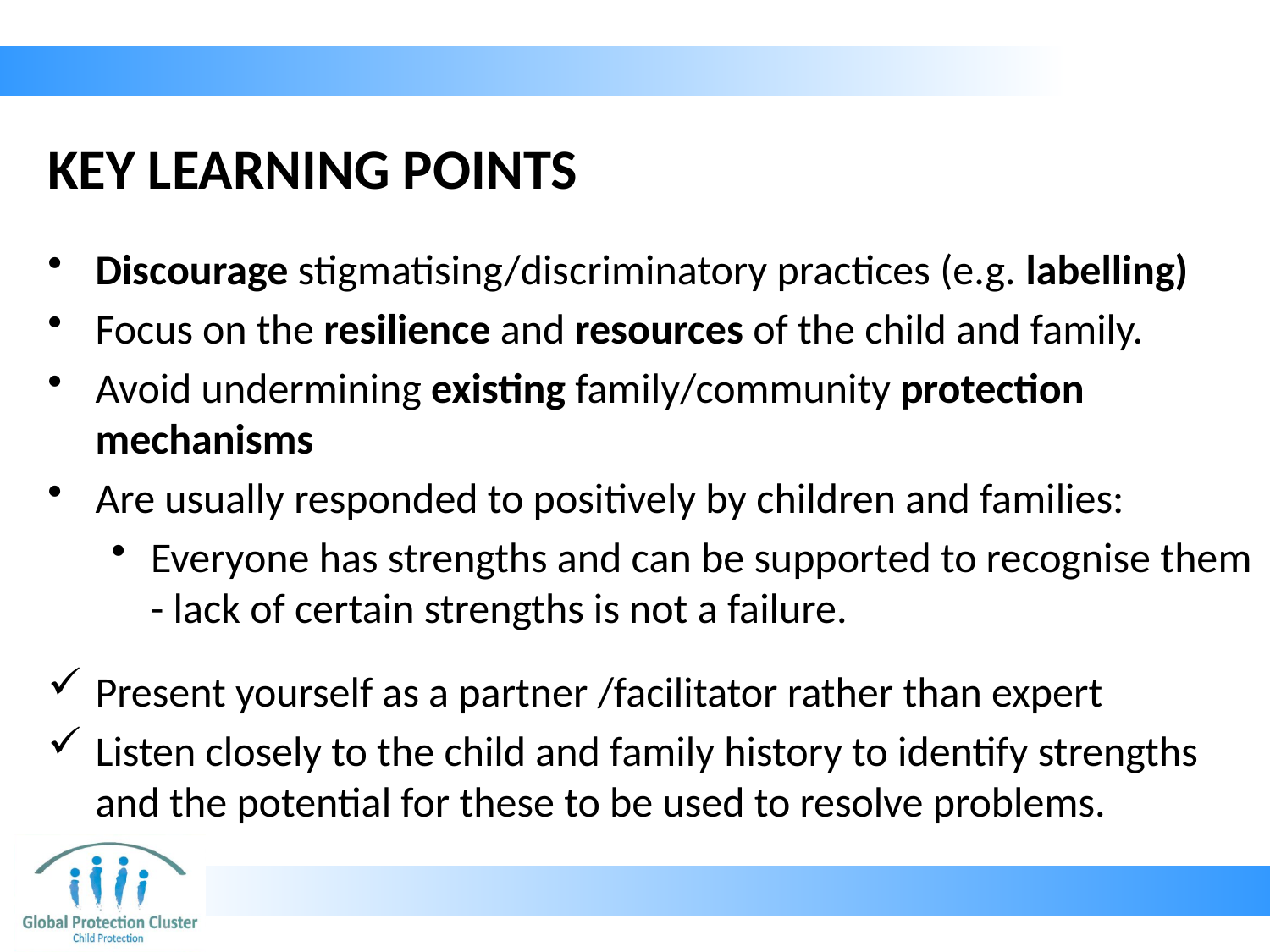

# KEY LEARNING POINTS
Discourage stigmatising/discriminatory practices (e.g. labelling)
Focus on the resilience and resources of the child and family.
Avoid undermining existing family/community protection mechanisms
Are usually responded to positively by children and families:
Everyone has strengths and can be supported to recognise them - lack of certain strengths is not a failure.

Present yourself as a partner /facilitator rather than expert
Listen closely to the child and family history to identify strengths and the potential for these to be used to resolve problems.